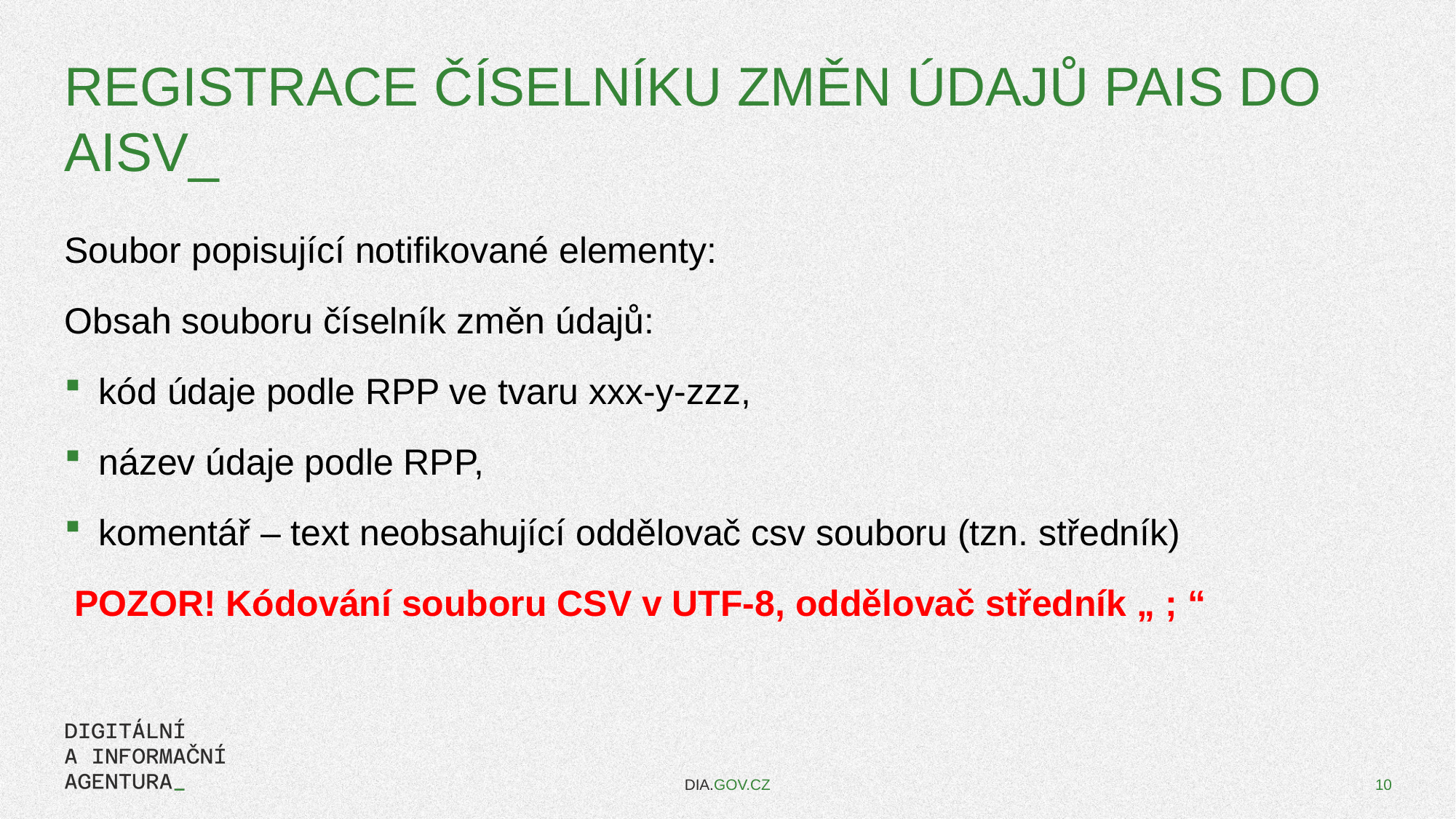

# Registrace číselníku změn údajů pais do AISV_
Soubor popisující notifikované elementy:
Obsah souboru číselník změn údajů:
kód údaje podle RPP ve tvaru xxx-y-zzz,
název údaje podle RPP,
komentář – text neobsahující oddělovač csv souboru (tzn. středník)
 POZOR! Kódování souboru CSV v UTF-8, oddělovač středník „ ; “

DIA.GOV.CZ
10